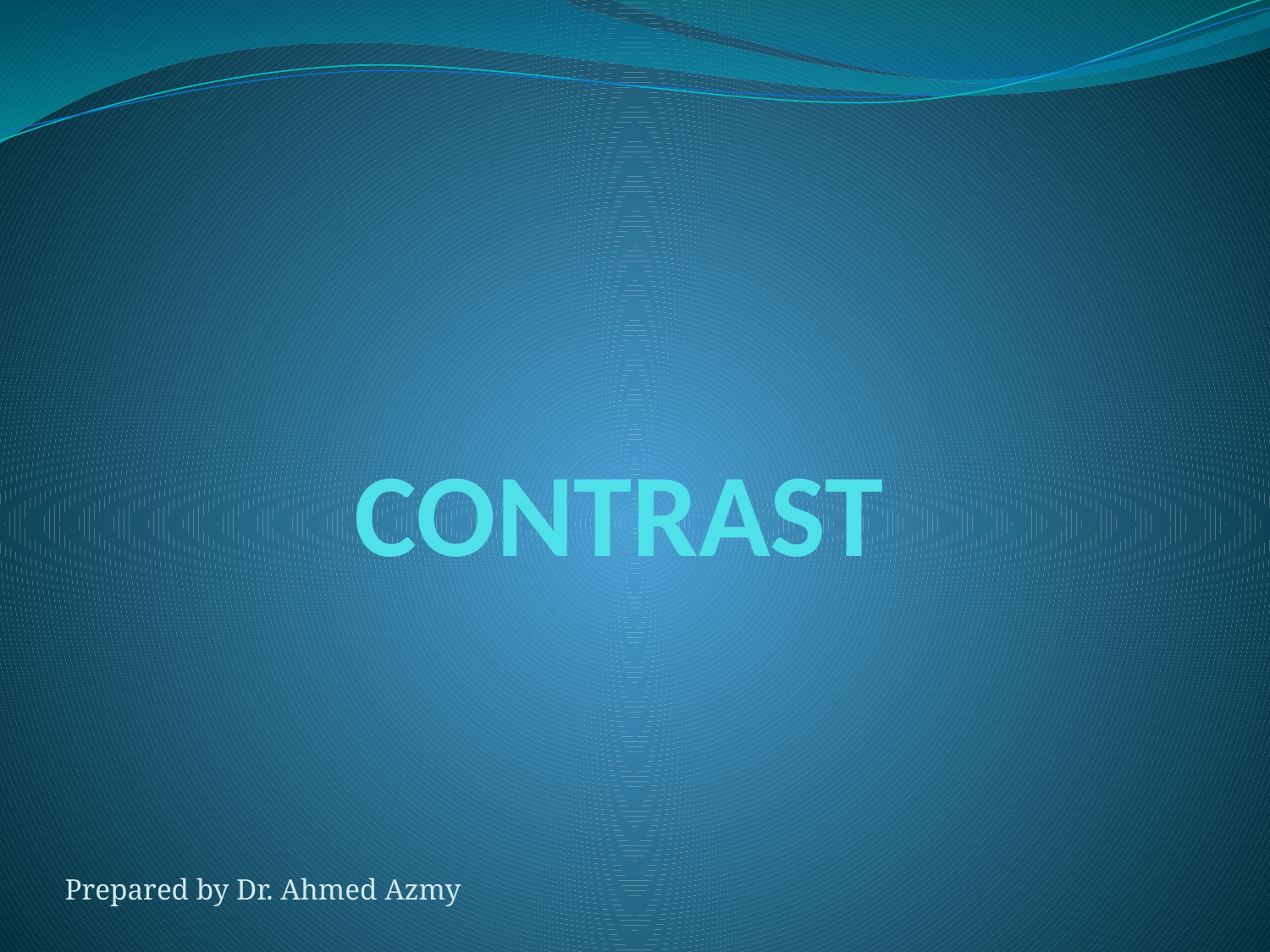

# CONTRAST
Prepared by Dr. Ahmed Azmy